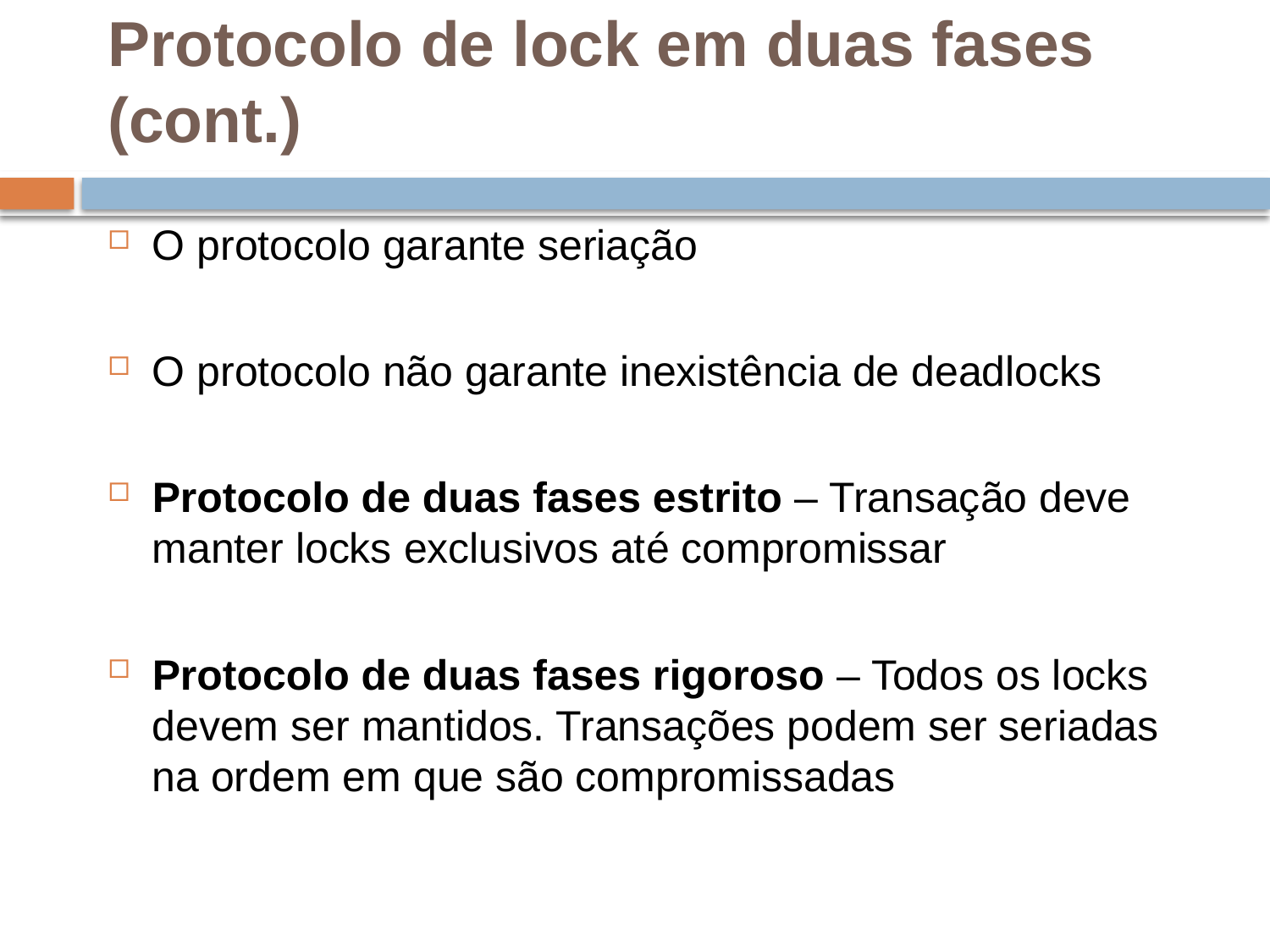

# Protocolo de lock em duas fases (cont.)
O protocolo garante seriação

O protocolo não garante inexistência de deadlocks

Protocolo de duas fases estrito – Transação deve manter locks exclusivos até compromissar

Protocolo de duas fases rigoroso – Todos os locks devem ser mantidos. Transações podem ser seriadas na ordem em que são compromissadas